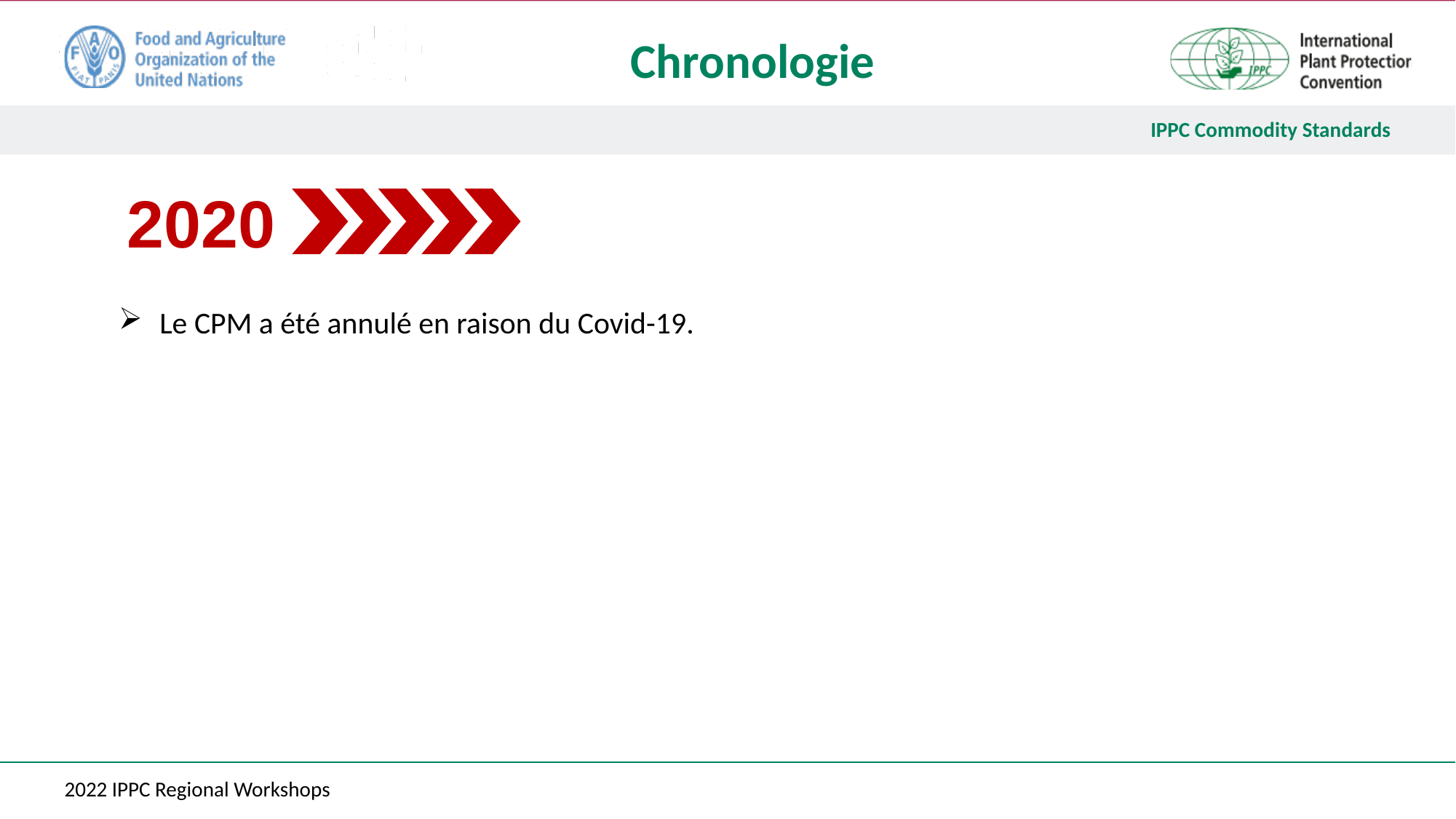

# Chronologie
2020

Le CPM a été annulé en raison du Covid-19.